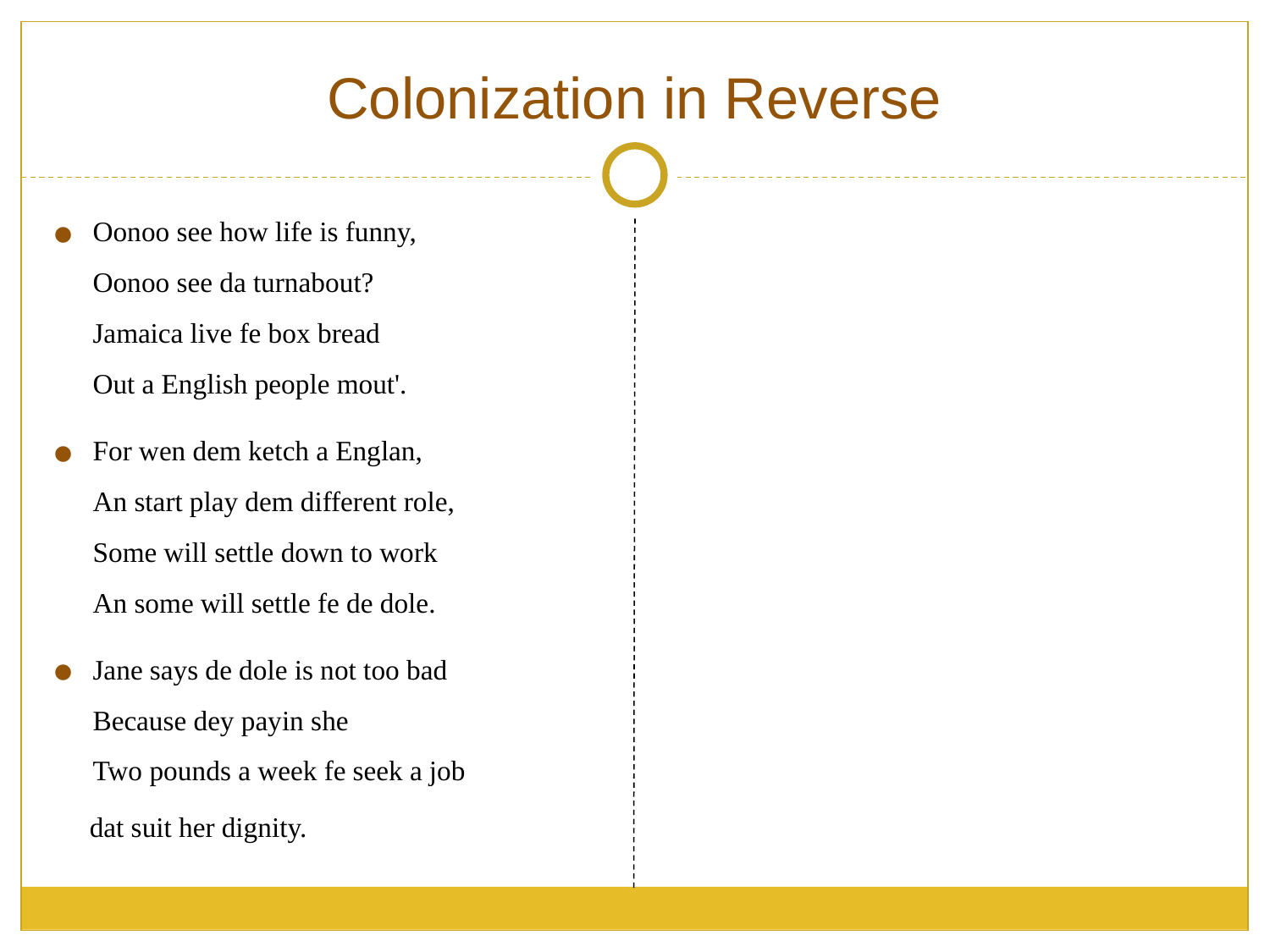

# Colonization in Reverse
Oonoo see how life is funny,
Oonoo see da turnabout?
Jamaica live fe box bread
Out a English people mout'.
For wen dem ketch a Englan,
An start play dem different role,
Some will settle down to work
An some will settle fe de dole.
Jane says de dole is not too bad
Because dey payin she
Two pounds a week fe seek a job
     dat suit her dignity.